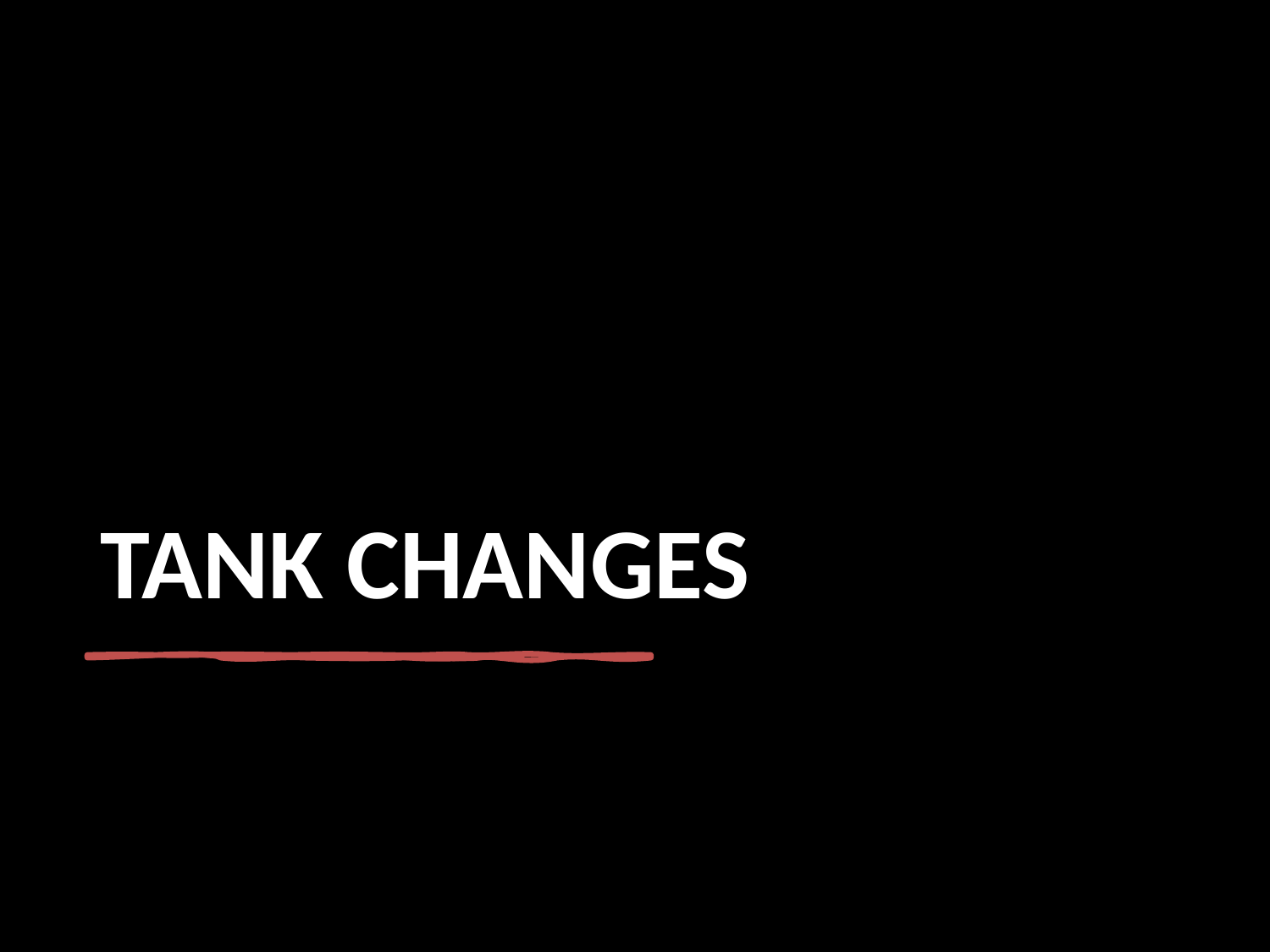

# Tank Changes

Approved and Issued: 2025.10.01